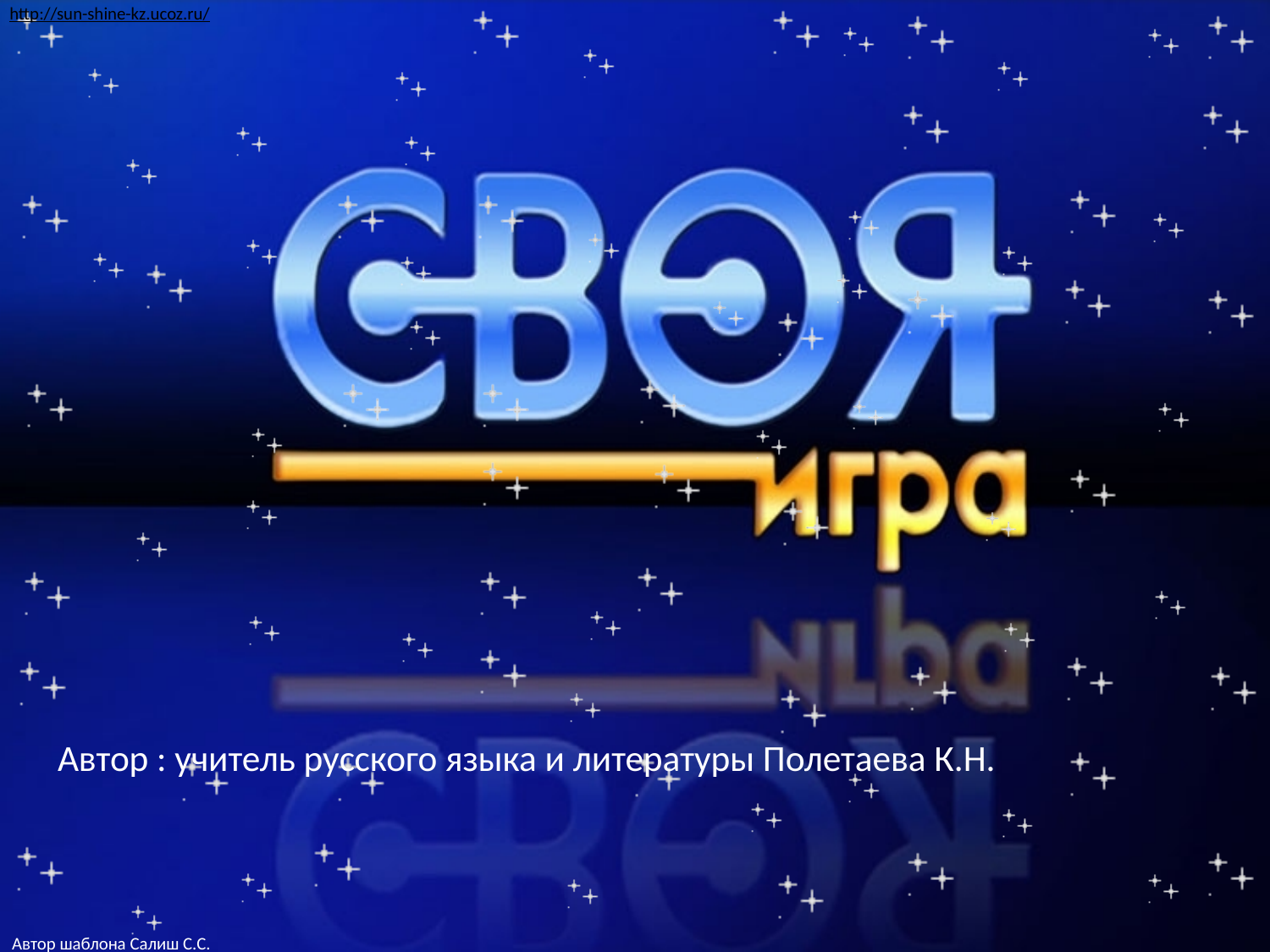

Автор : учитель русского языка и литературы Полетаева К.Н.